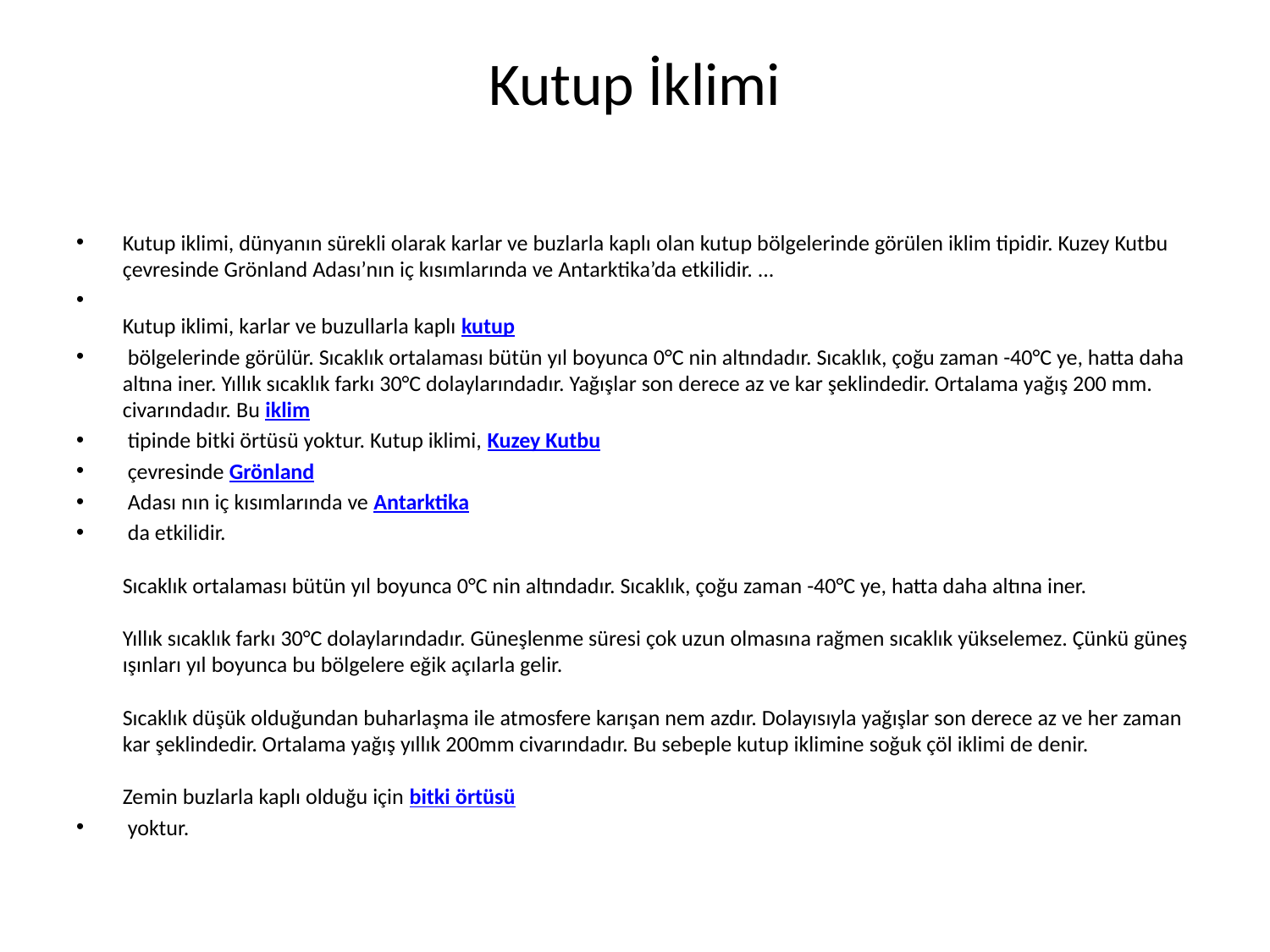

# Kutup İklimi
Kutup iklimi, dünyanın sürekli olarak karlar ve buzlarla kaplı olan kutup bölgelerinde görülen iklim tipidir. Kuzey Kutbu çevresinde Grönland Adası’nın iç kısımlarında ve Antarktika’da etkilidir. ...
Kutup iklimi, karlar ve buzullarla kaplı kutup
 bölgelerinde görülür. Sıcaklık ortalaması bütün yıl boyunca 0°C nin altındadır. Sıcaklık, çoğu zaman -40°C ye, hatta daha altına iner. Yıllık sıcaklık farkı 30°C dolaylarındadır. Yağışlar son derece az ve kar şeklindedir. Ortalama yağış 200 mm. civarındadır. Bu iklim
 tipinde bitki örtüsü yoktur. Kutup iklimi, Kuzey Kutbu
 çevresinde Grönland
 Adası nın iç kısımlarında ve Antarktika
 da etkilidir. 
Sıcaklık ortalaması bütün yıl boyunca 0°C nin altındadır. Sıcaklık, çoğu zaman -40°C ye, hatta daha altına iner. 
Yıllık sıcaklık farkı 30°C dolaylarındadır. Güneşlenme süresi çok uzun olmasına rağmen sıcaklık yükselemez. Çünkü güneş ışınları yıl boyunca bu bölgelere eğik açılarla gelir. 
Sıcaklık düşük olduğundan buharlaşma ile atmosfere karışan nem azdır. Dolayısıyla yağışlar son derece az ve her zaman kar şeklindedir. Ortalama yağış yıllık 200mm civarındadır. Bu sebeple kutup iklimine soğuk çöl iklimi de denir. 
Zemin buzlarla kaplı olduğu için bitki örtüsü
 yoktur.